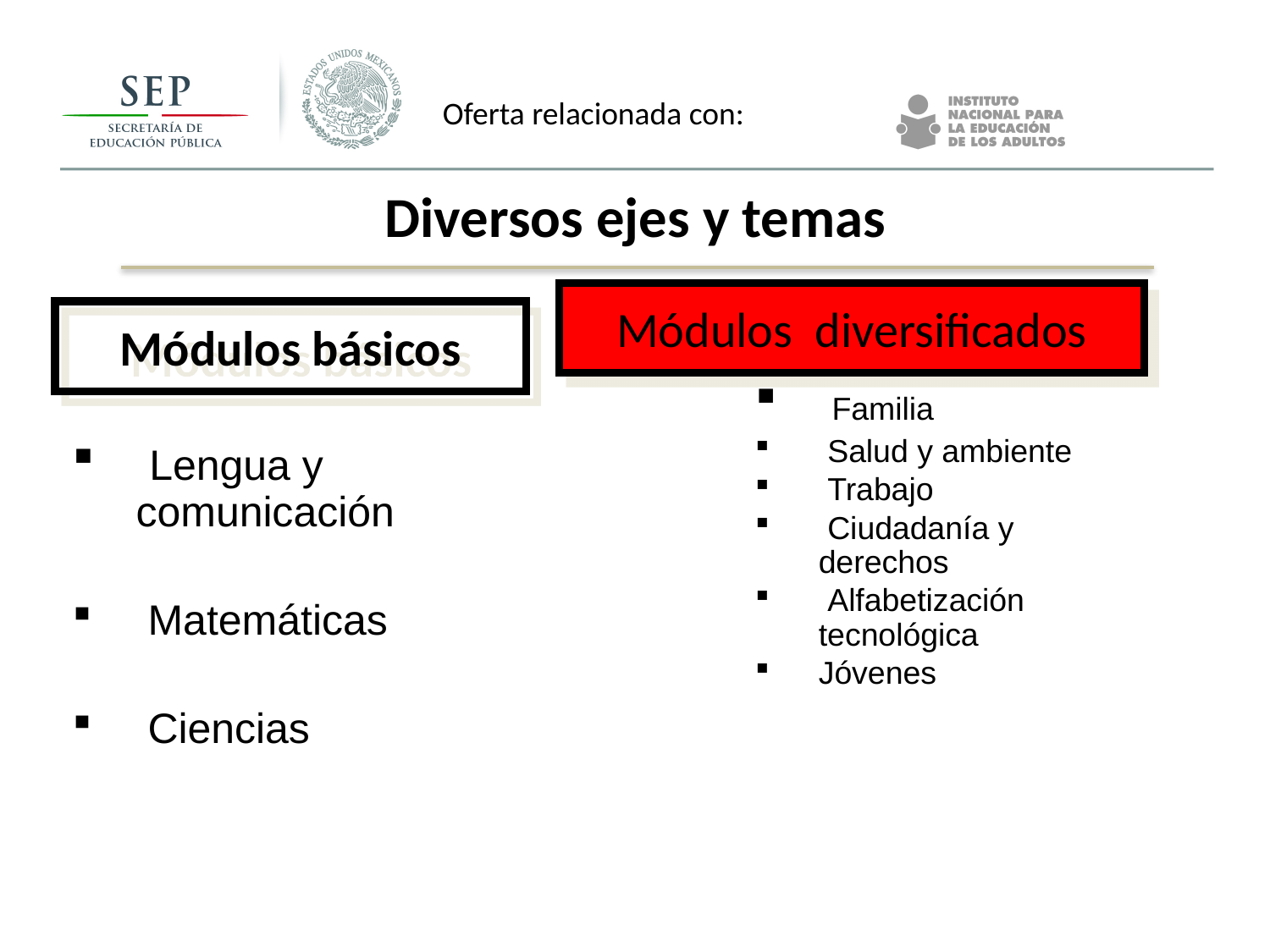

Oferta relacionada con:
# Diversos ejes y temas
Módulos  diversificados
 Familia
 Salud y ambiente
 Trabajo
 Ciudadanía y derechos
 Alfabetización tecnológica
Jóvenes
Módulos básicos
 Lengua y comunicación

 Matemáticas

 Ciencias